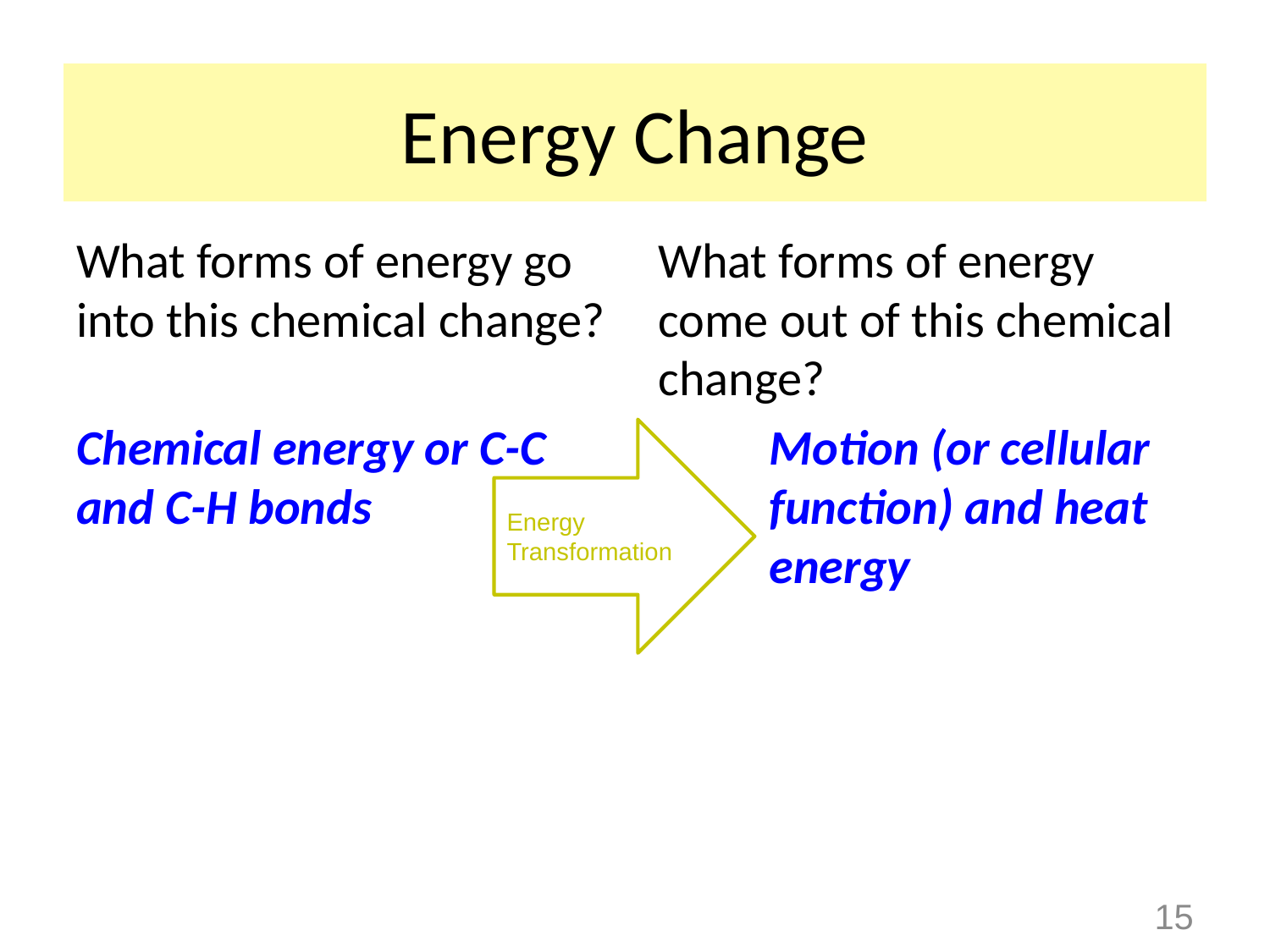

# Energy Change
What forms of energy go into this chemical change?
Chemical energy or C-C and C-H bonds

What forms of energy come out of this chemical change?
Motion (or cellular function) and heat energy

Energy Transformation

15